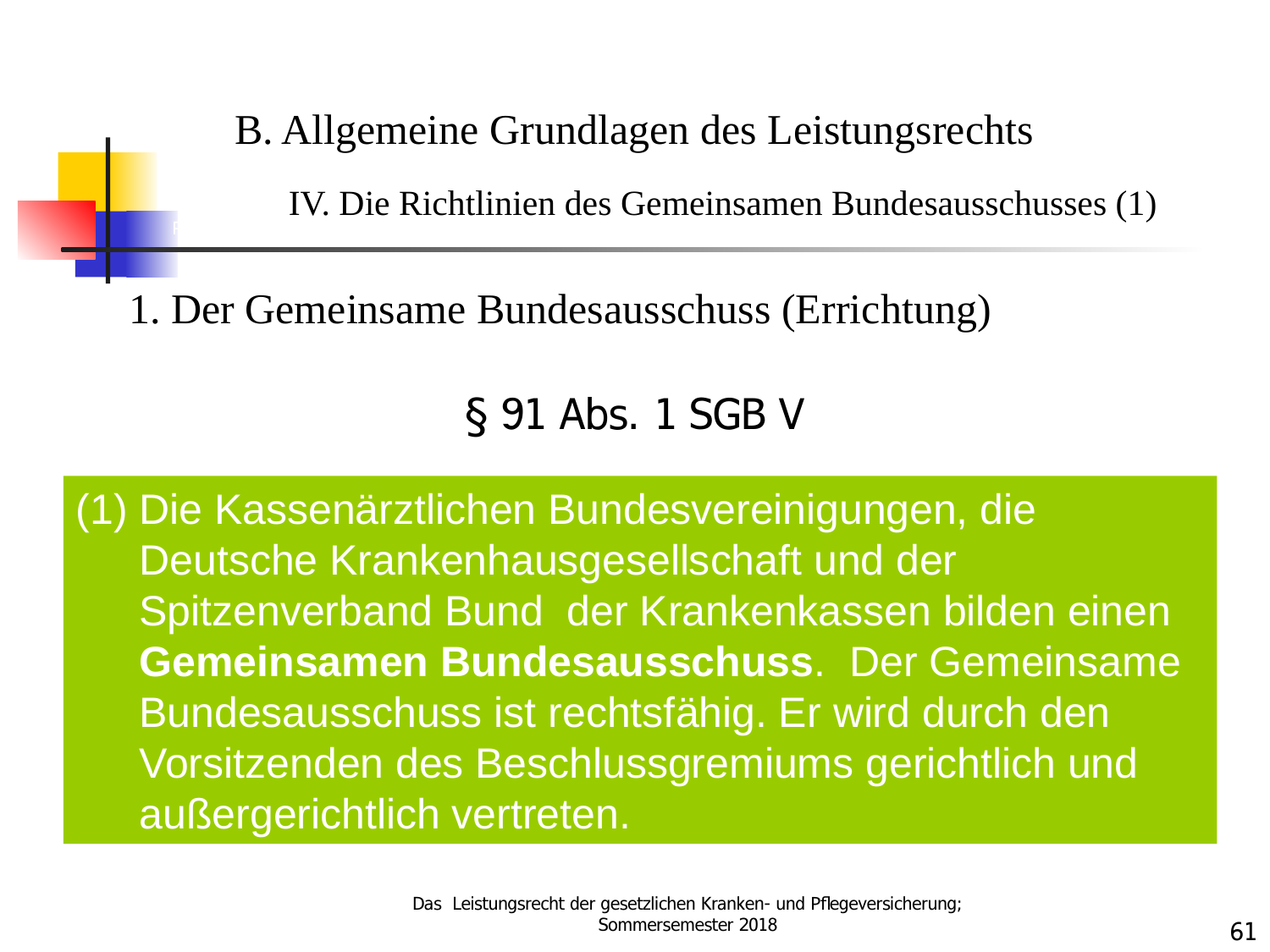

Richtlinien 1
B. Allgemeine Grundlagen des Leistungsrechts
	IV. Die Richtlinien des Gemeinsamen Bundesausschusses (1)
1. Der Gemeinsame Bundesausschuss (Errichtung)
§ 91 Abs. 1 SGB V
Die Kassenärztlichen Bundesvereinigungen, die Deutsche Krankenhausgesellschaft und der Spitzenverband Bund  der Krankenkassen bilden einen Gemeinsamen Bundesausschuss.  Der Gemeinsame Bundesausschuss ist rechtsfähig. Er wird durch den Vorsitzenden des Beschlussgremiums gerichtlich und außergerichtlich vertreten.
Das  Leistungsrecht der gesetzlichen Kranken- und Pflegeversicherung; Sommersemester 2018
61